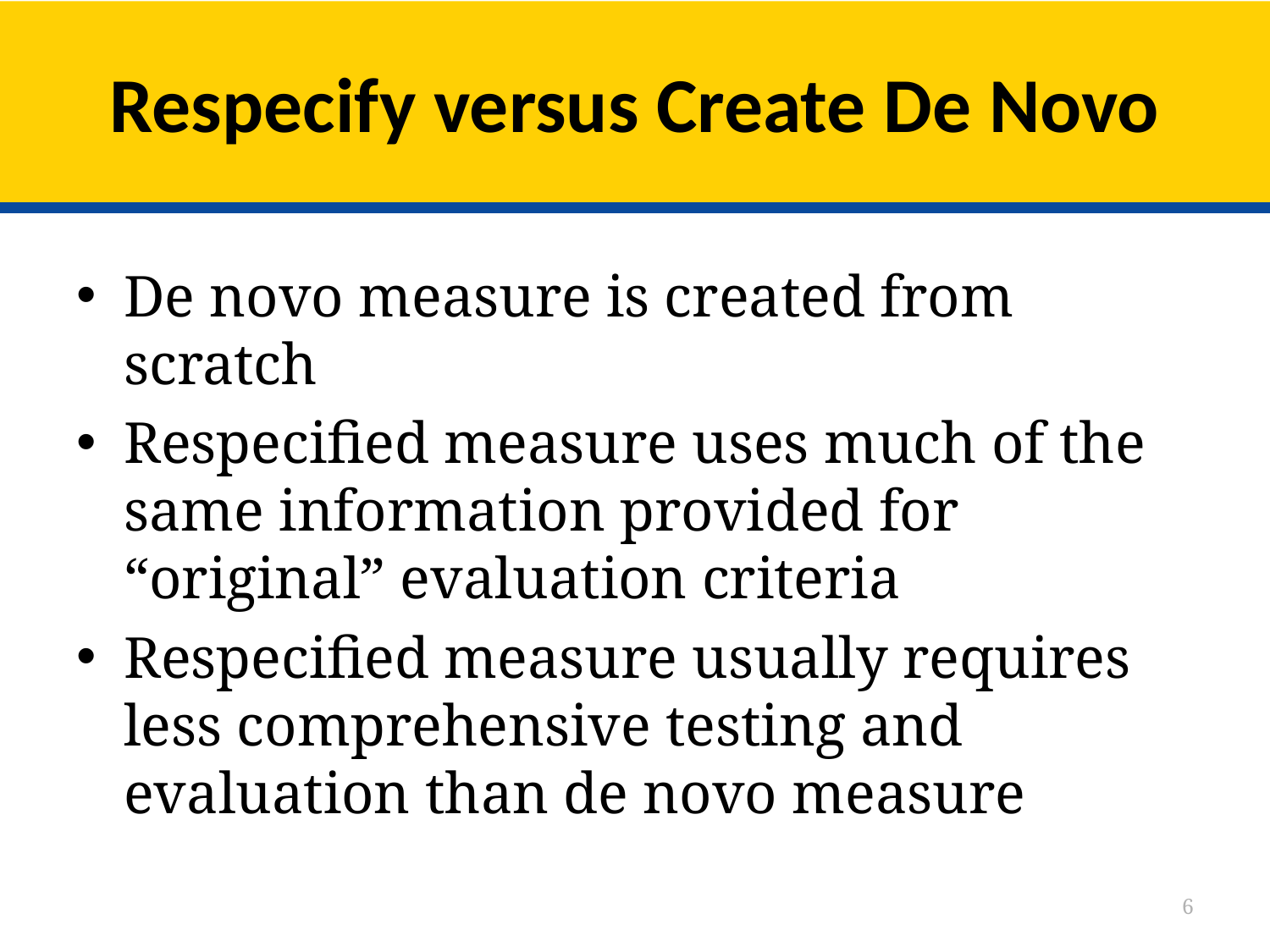

# Respecify versus Create De Novo
De novo measure is created from scratch
Respecified measure uses much of the same information provided for “original” evaluation criteria
Respecified measure usually requires less comprehensive testing and evaluation than de novo measure
6